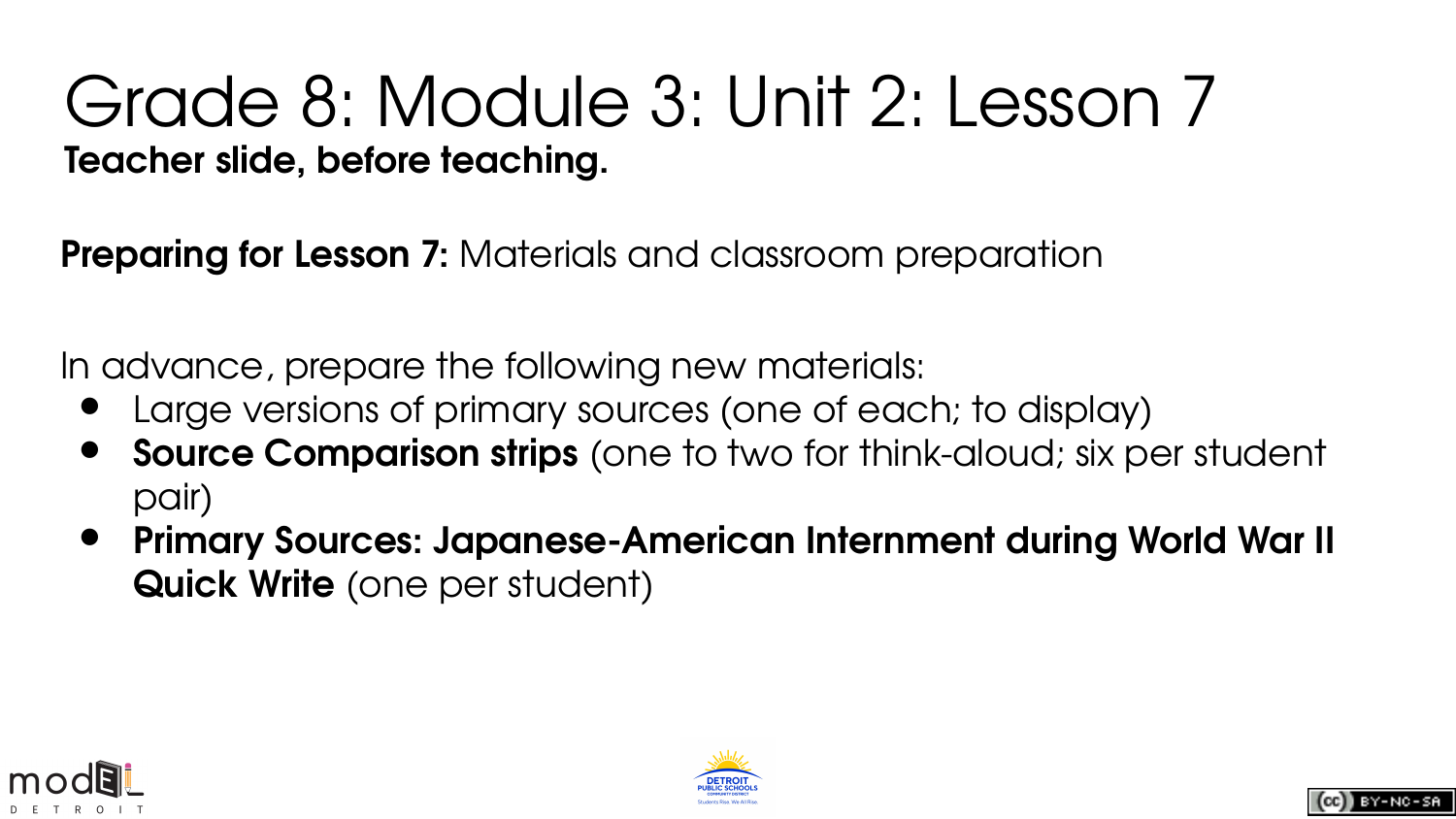

Grade 8: Module 3: Unit 2: Lesson 7
Teacher slide, before teaching.

Preparing for Lesson 7: Materials and classroom preparation

In advance, prepare the following new materials:
Large versions of primary sources (one of each; to display)
Source Comparison strips (one to two for think-aloud; six per student pair)
Primary Sources: Japanese-American Internment during World War II Quick Write (one per student)